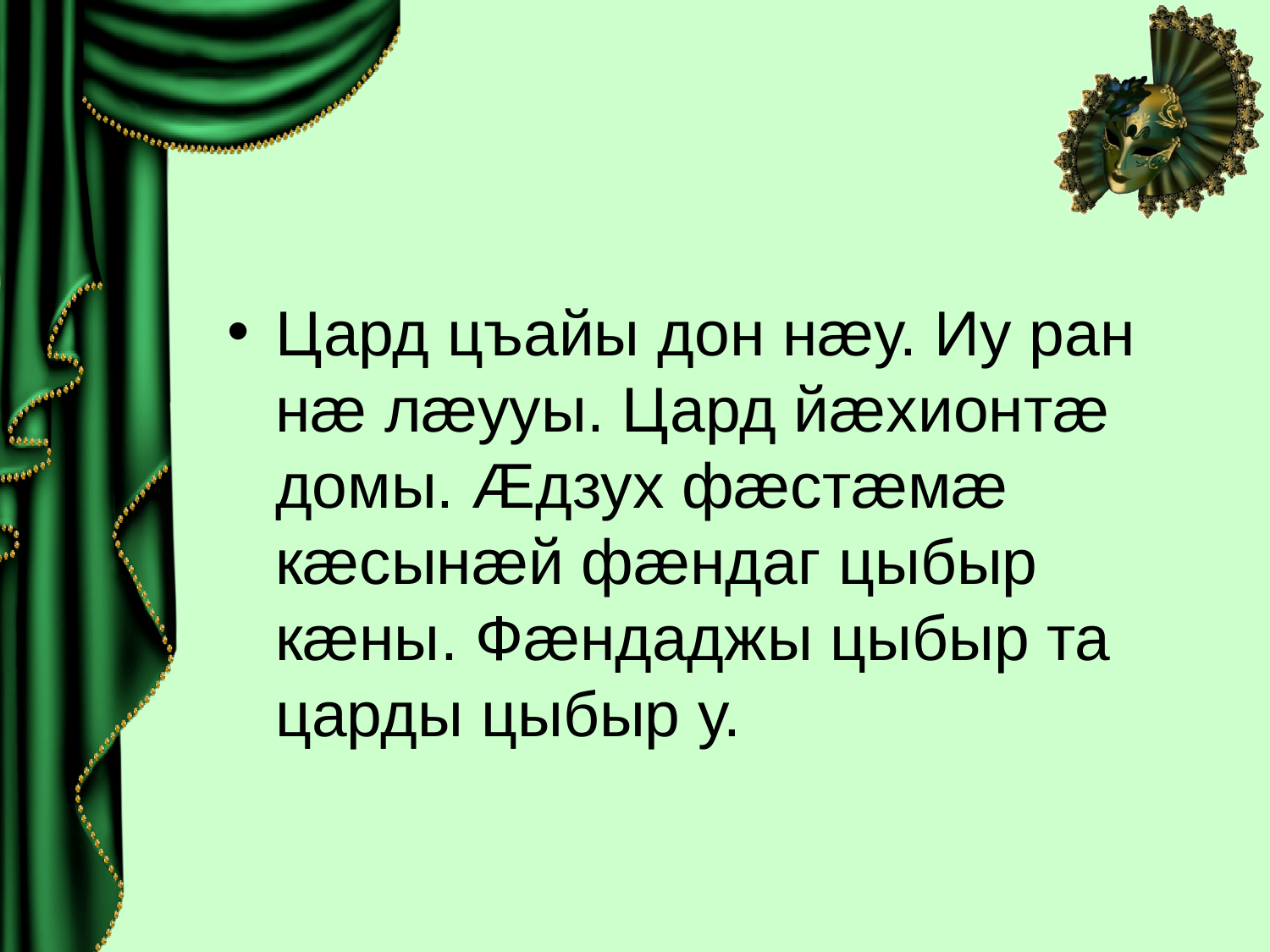

Цард цъайы дон нæу. Иу ран нæ лæууы. Цард йæхионтæ домы. Æдзух фæстæмæ кæсынæй фæндаг цыбыр кæны. Фæндаджы цыбыр та царды цыбыр у.